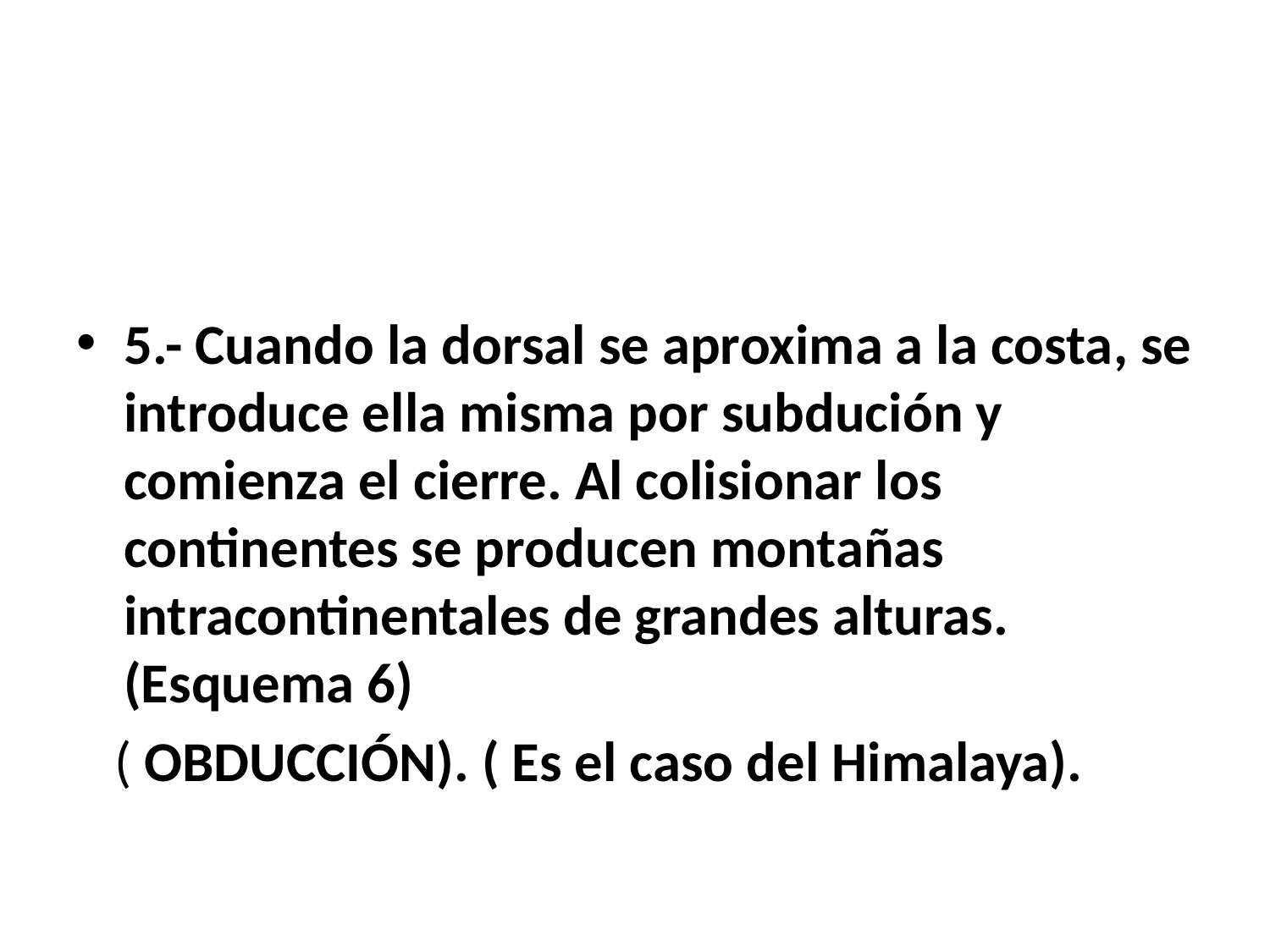

#

5.- Cuando la dorsal se aproxima a la costa, se introduce ella misma por subdución y comienza el cierre. Al colisionar los continentes se producen montañas intracontinentales de grandes alturas. (Esquema 6)
   ( OBDUCCIÓN). ( Es el caso del Himalaya).